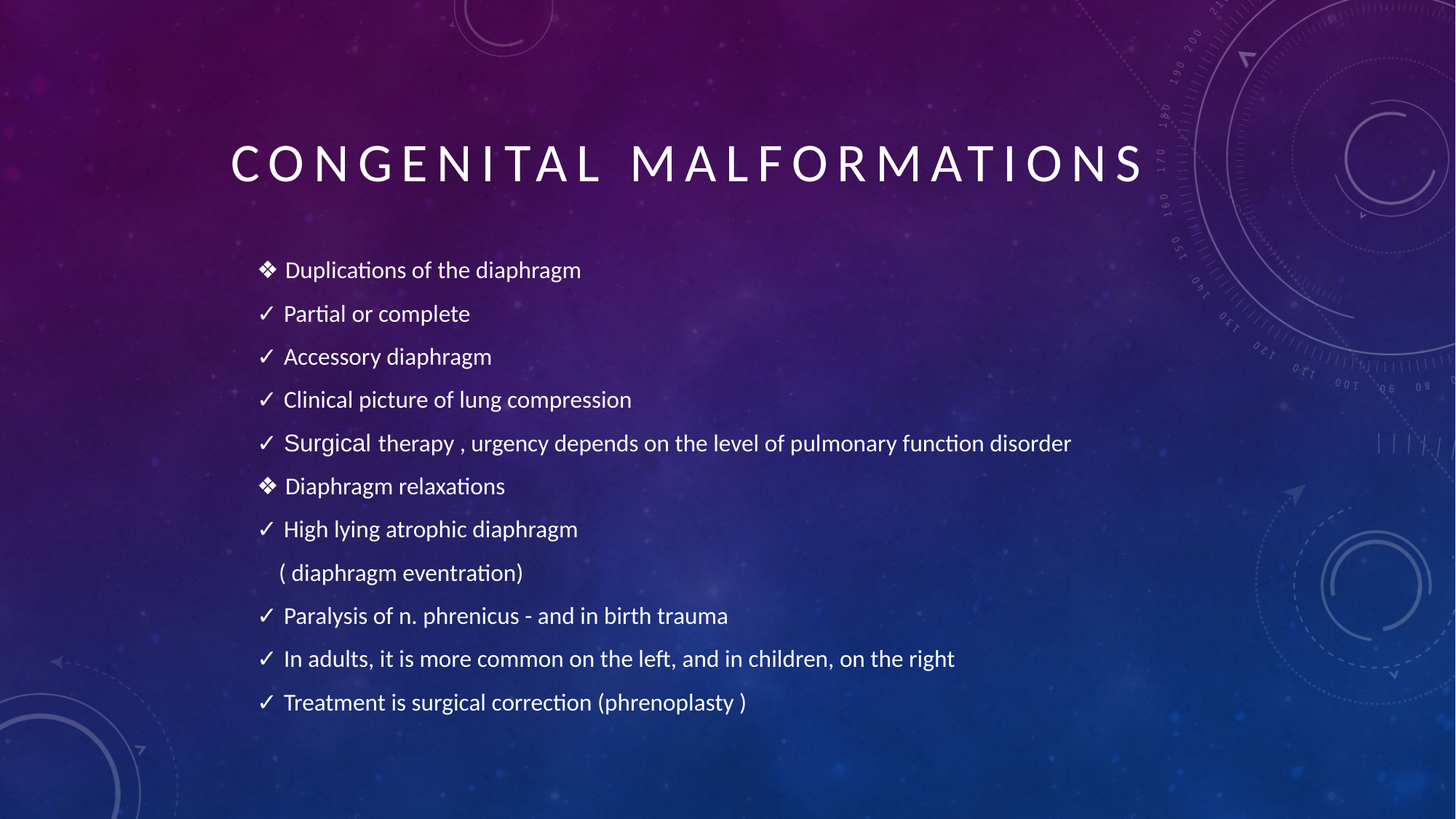

# Congenital malformations
❖ Duplications of the diaphragm
✓ Partial or complete
✓ Accessory diaphragm
✓ Clinical picture of lung compression
✓ Surgical therapy , urgency depends on the level of pulmonary function disorder
❖ Diaphragm relaxations
✓ High lying atrophic diaphragm
    ( diaphragm eventration)
✓ Paralysis of n. phrenicus - and in birth trauma
✓ In adults, it is more common on the left, and in children, on the right
✓ Treatment is surgical correction (phrenoplasty )